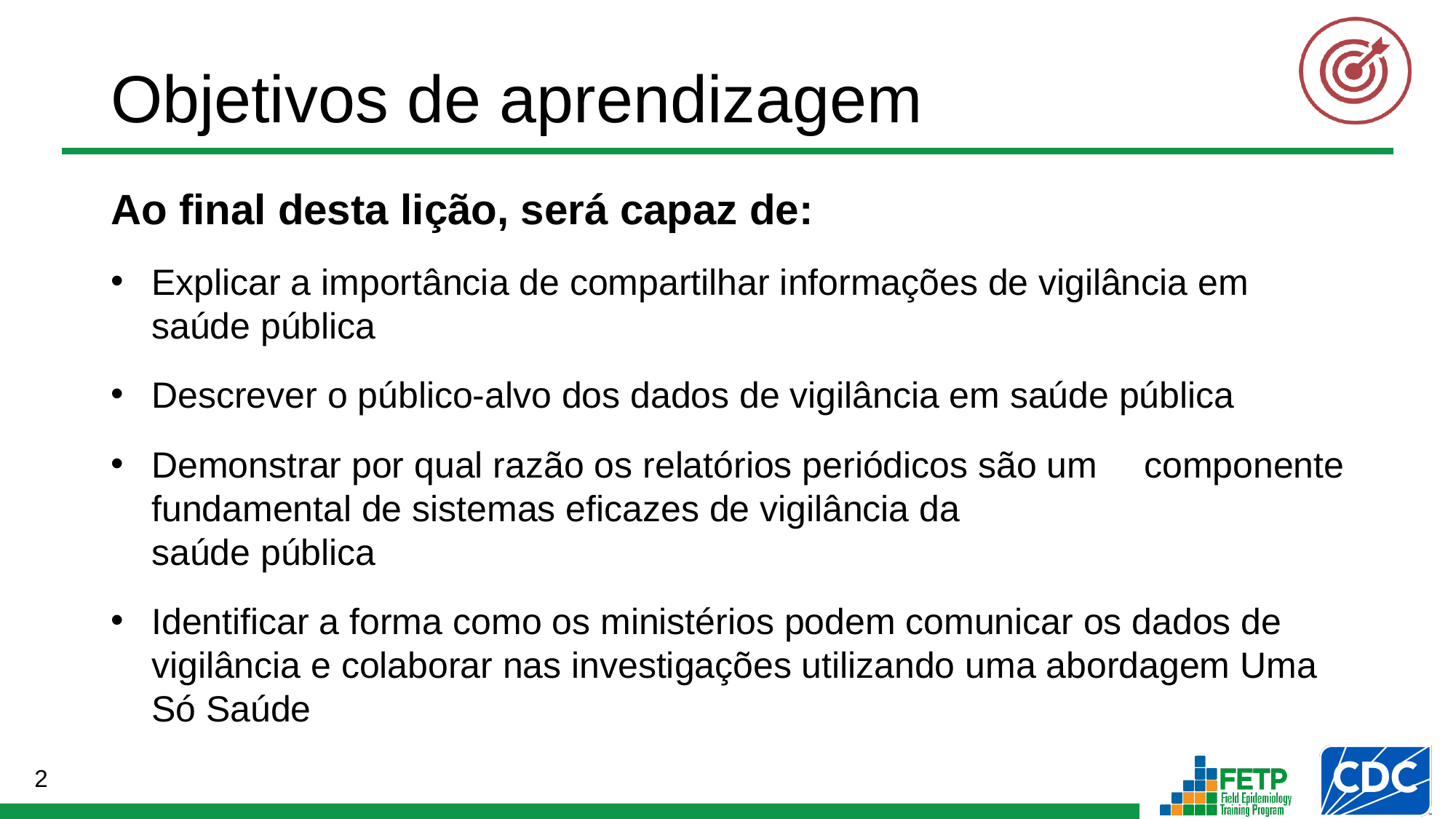

Ao final desta lição, será capaz de:
Explicar a importância de compartilhar informações de vigilância em saúde pública
Descrever o público-alvo dos dados de vigilância em saúde pública
Demonstrar por qual razão os relatórios periódicos são um	 componente fundamental de sistemas eficazes de vigilância da
saúde pública
Identificar a forma como os ministérios podem comunicar os dados de vigilância e colaborar nas investigações utilizando uma abordagem Uma Só Saúde